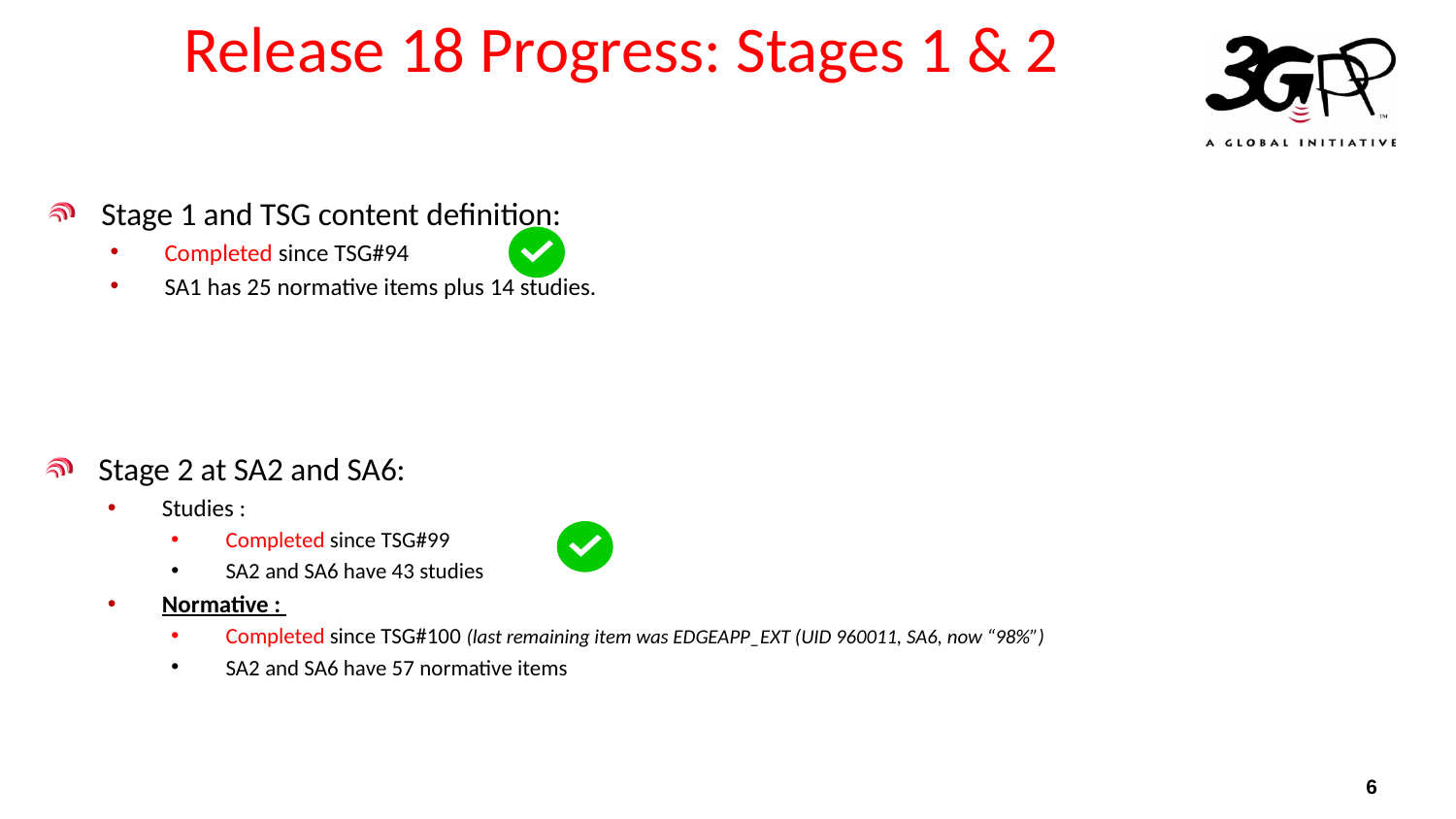

# Release 18 Progress: Stages 1 & 2
Stage 1 and TSG content definition:
Completed since TSG#94
SA1 has 25 normative items plus 14 studies.

Stage 2 at SA2 and SA6:
Studies :
Completed since TSG#99
SA2 and SA6 have 43 studies
Normative :
Completed since TSG#100 (last remaining item was EDGEAPP_EXT (UID 960011, SA6, now “98%”)
SA2 and SA6 have 57 normative items